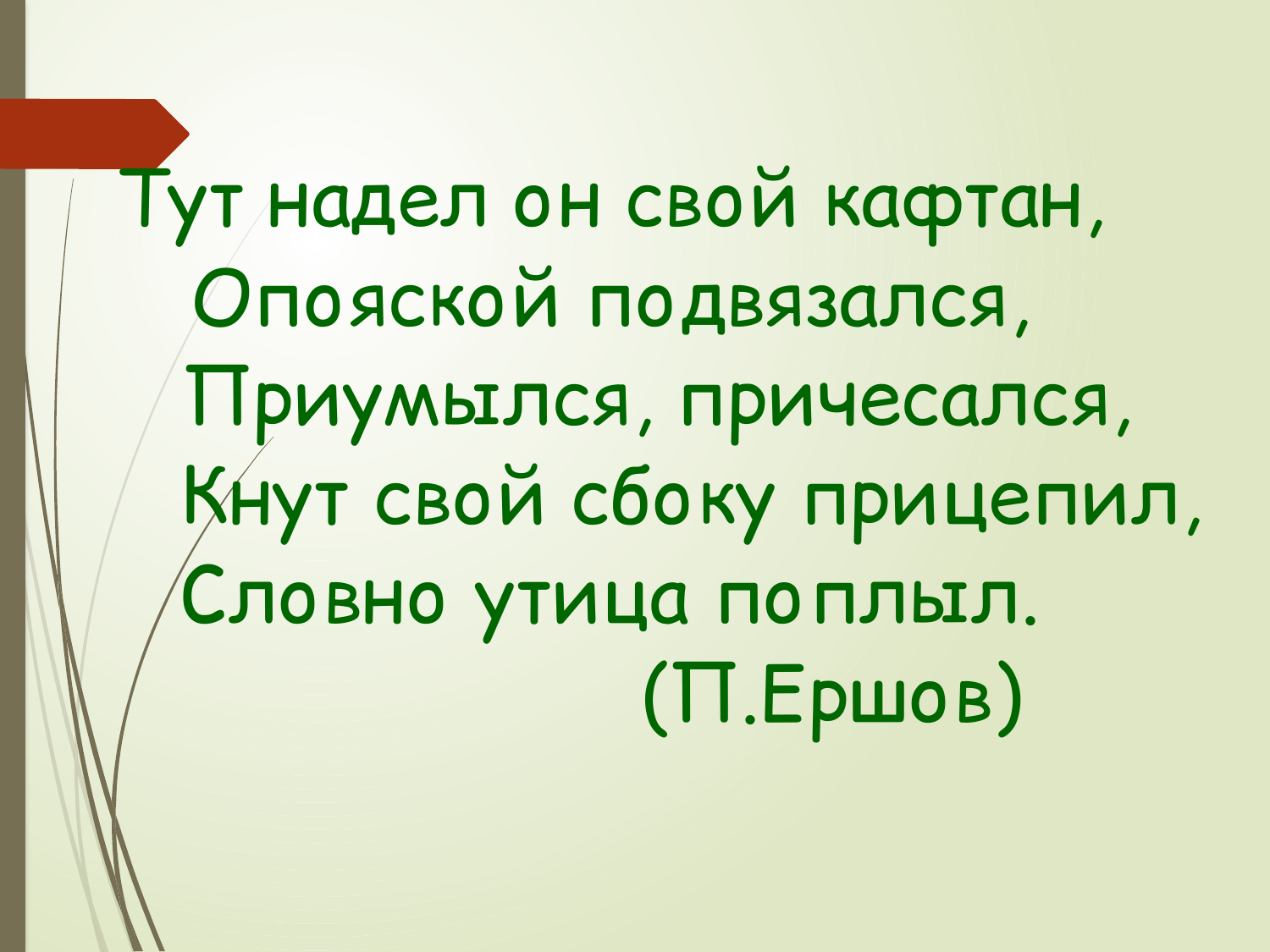

Тут надел он свой кафтан,
Опояской подвязался,
    Приумылся, причесался,
       Кнут свой сбоку прицепил,
Словно утица поплыл.
                   (П.Ершов)